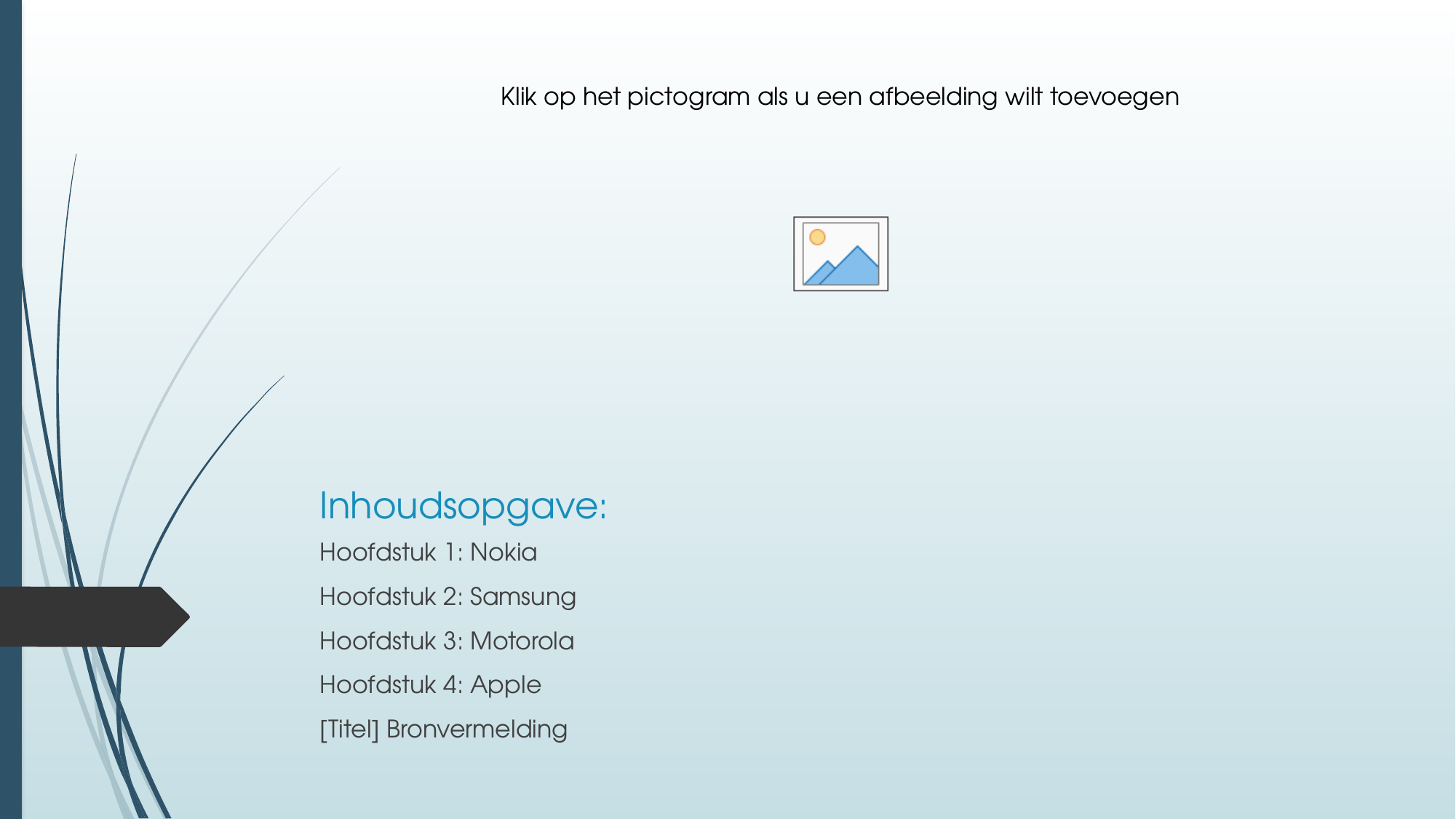

# Inhoudsopgave:
Hoofdstuk 1: Nokia
Hoofdstuk 2: Samsung
Hoofdstuk 3: Motorola
Hoofdstuk 4: Apple
[Titel] Bronvermelding